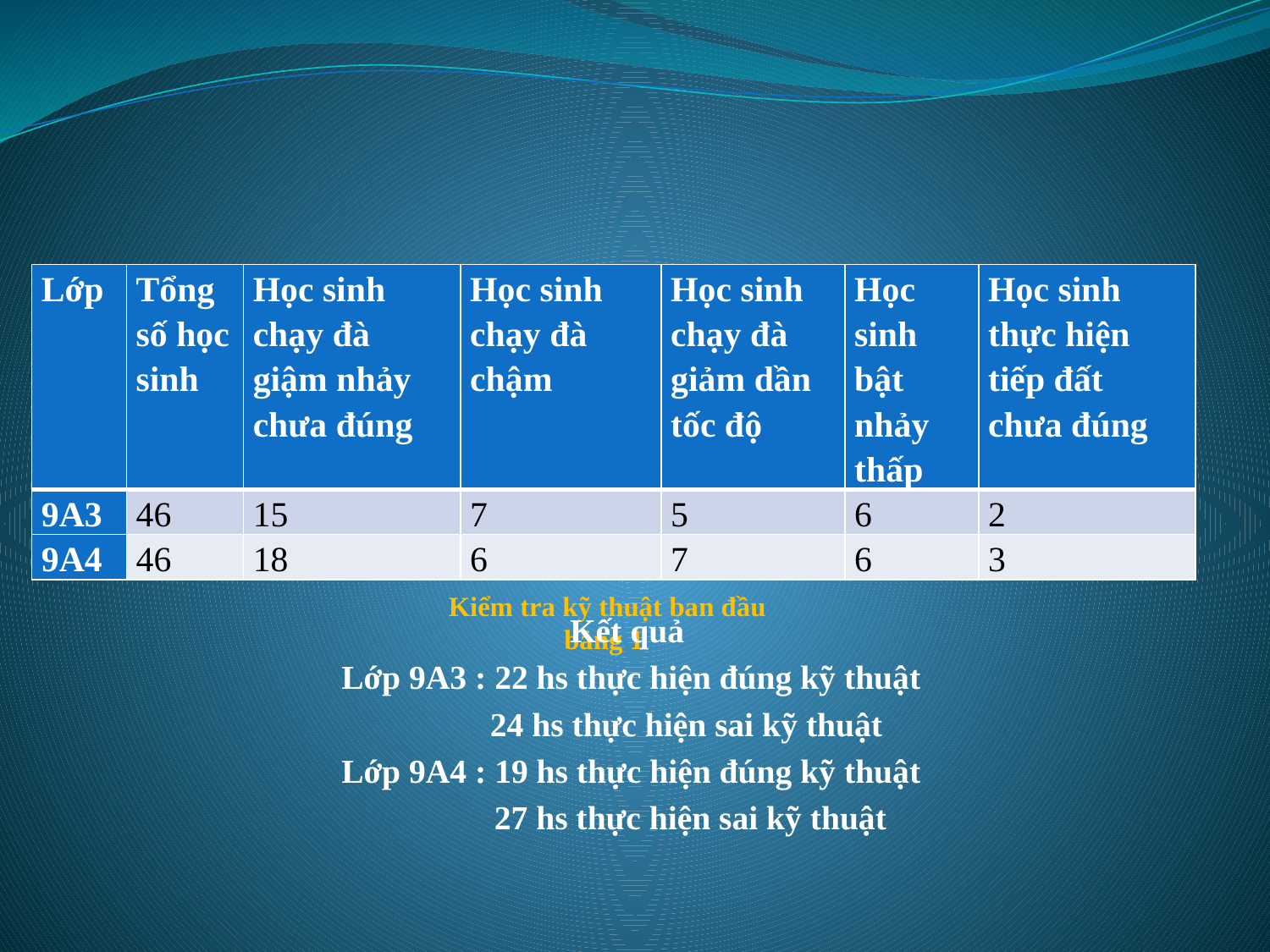

| Lớp | Tổng số học sinh | Học sinh chạy đà giậm nhảy chưa đúng | Học sinh chạy đà chậm | Học sinh chạy đà giảm dần tốc độ | Học sinh bật nhảy thấp | Học sinh thực hiện tiếp đất chưa đúng |
| --- | --- | --- | --- | --- | --- | --- |
| 9A3 | 46 | 15 | 7 | 5 | 6 | 2 |
| 9A4 | 46 | 18 | 6 | 7 | 6 | 3 |
# Kiểm tra kỹ thuật ban đầu bảng 1
Kết quả
Lớp 9A3 : 22 hs thực hiện đúng kỹ thuật
             24 hs thực hiện sai kỹ thuật
Lớp 9A4 : 19 hs thực hiện đúng kỹ thuật
              27 hs thực hiện sai kỹ thuật